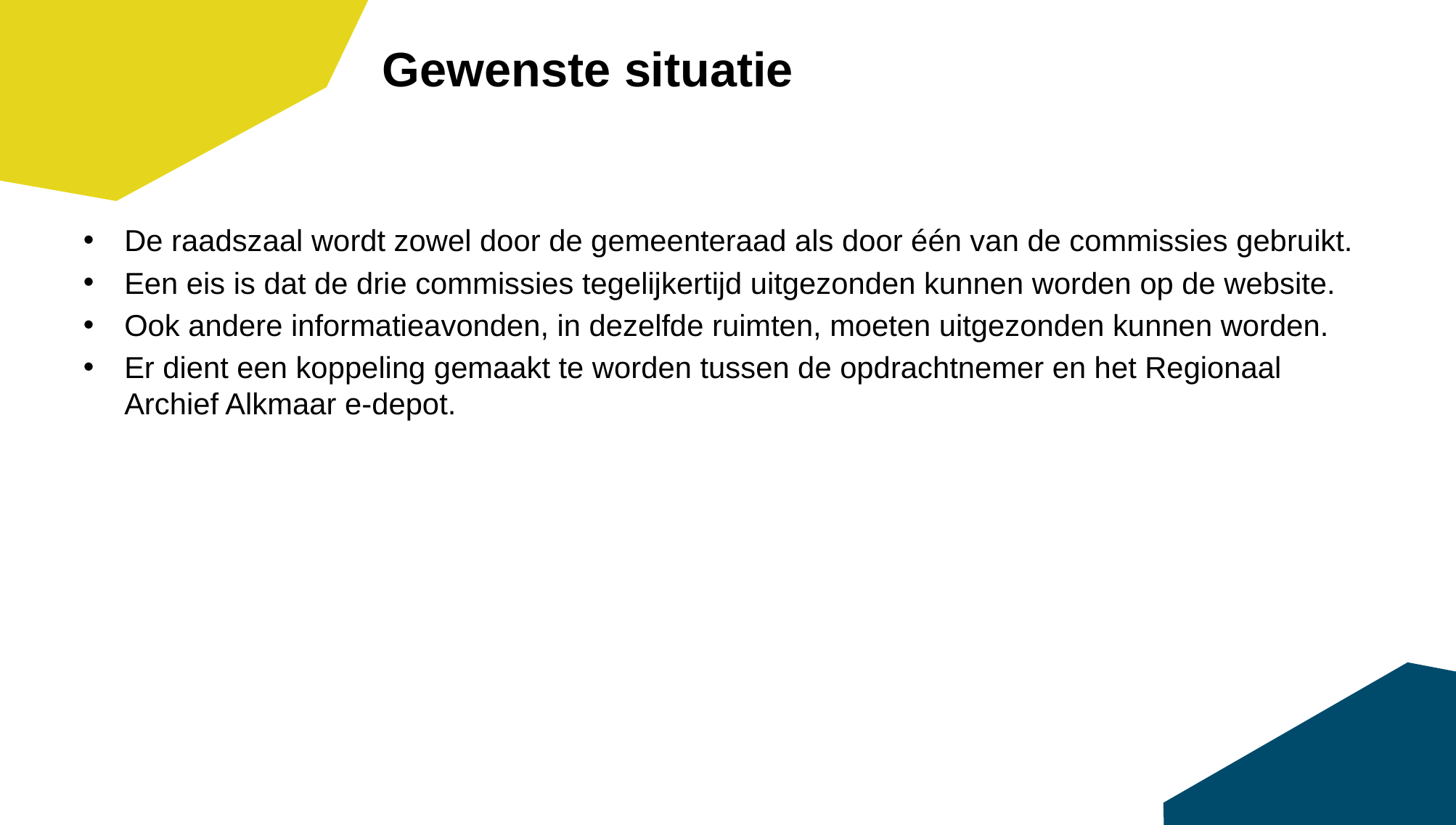

# Gewenste situatie
De raadszaal wordt zowel door de gemeenteraad als door één van de commissies gebruikt.
Een eis is dat de drie commissies tegelijkertijd uitgezonden kunnen worden op de website.
Ook andere informatieavonden, in dezelfde ruimten, moeten uitgezonden kunnen worden.
Er dient een koppeling gemaakt te worden tussen de opdrachtnemer en het Regionaal Archief Alkmaar e-depot.